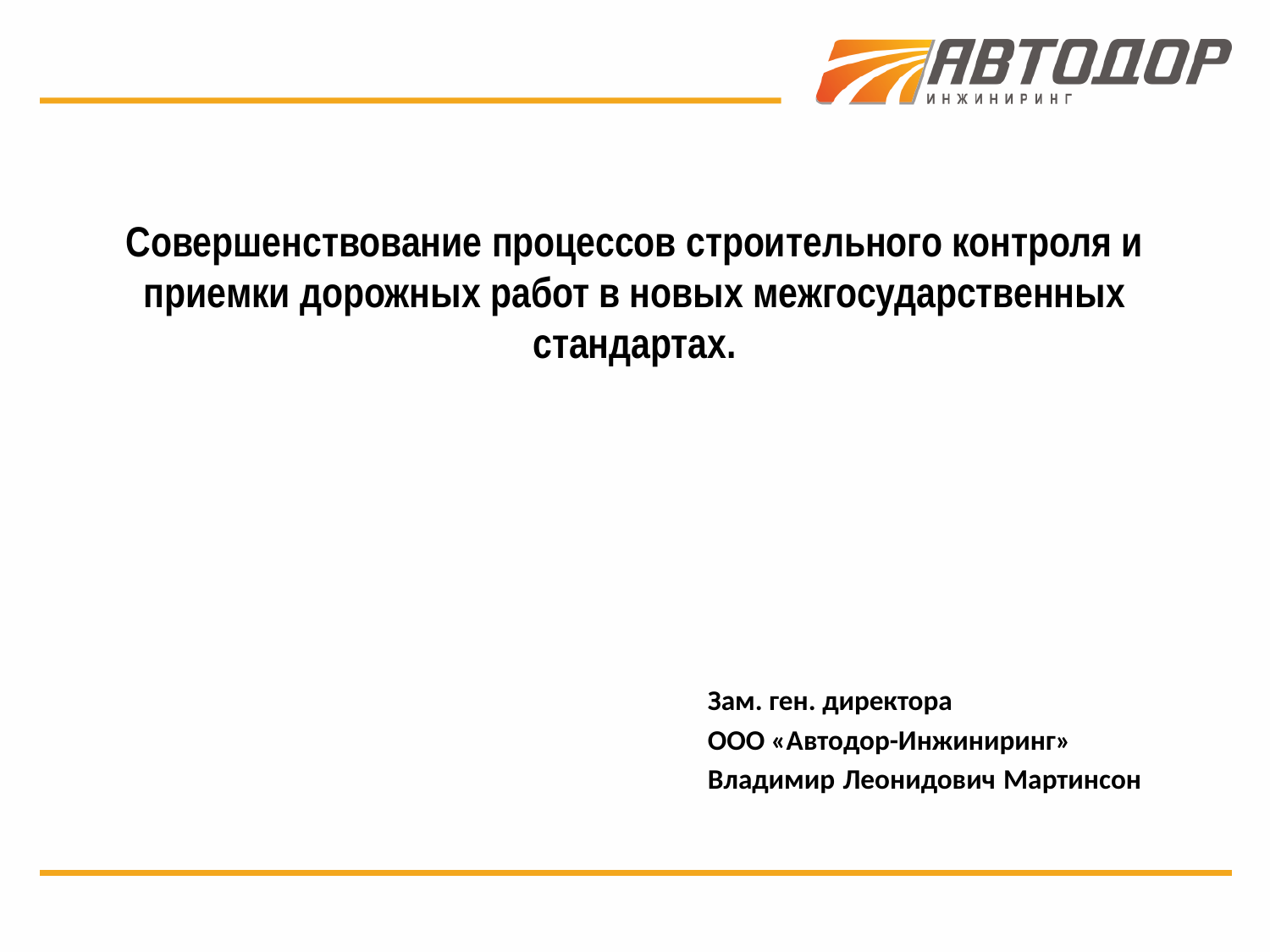

# Совершенствование процессов строительного контроля и приемки дорожных работ в новых межгосударственных стандартах.
Зам. ген. директора
ООО «Автодор-Инжиниринг»
Владимир Леонидович Мартинсон